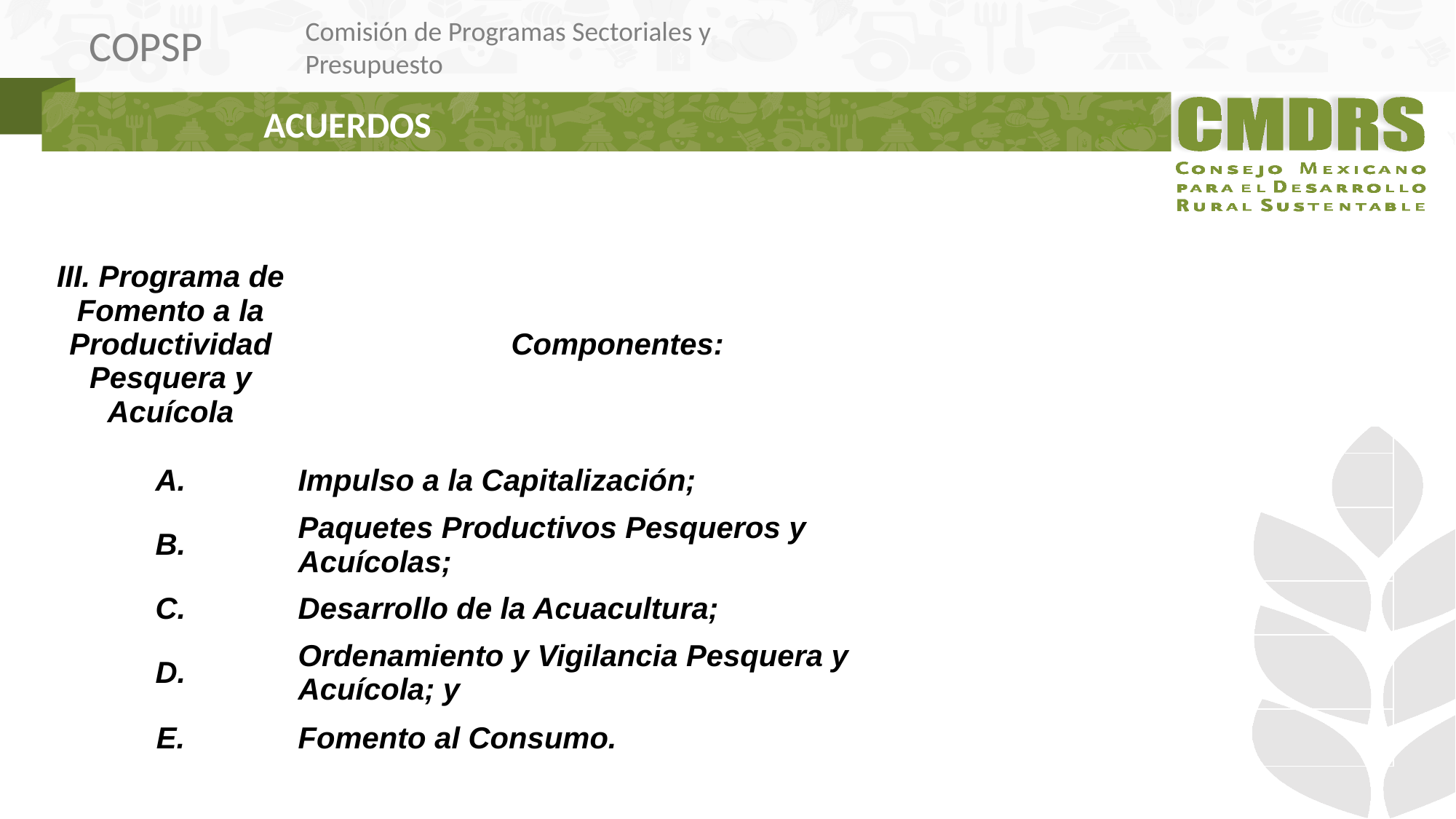

ACUERDOS

| III. Programa de Fomento a la Productividad Pesquera y Acuícola | Componentes: |  |
| --- | --- | --- |
| A. | Impulso a la Capitalización; |  |
| B. | Paquetes Productivos Pesqueros y Acuícolas; |  |
| C. | Desarrollo de la Acuacultura; |  |
| D. | Ordenamiento y Vigilancia Pesquera y Acuícola; y |  |
| E. | Fomento al Consumo. |  |